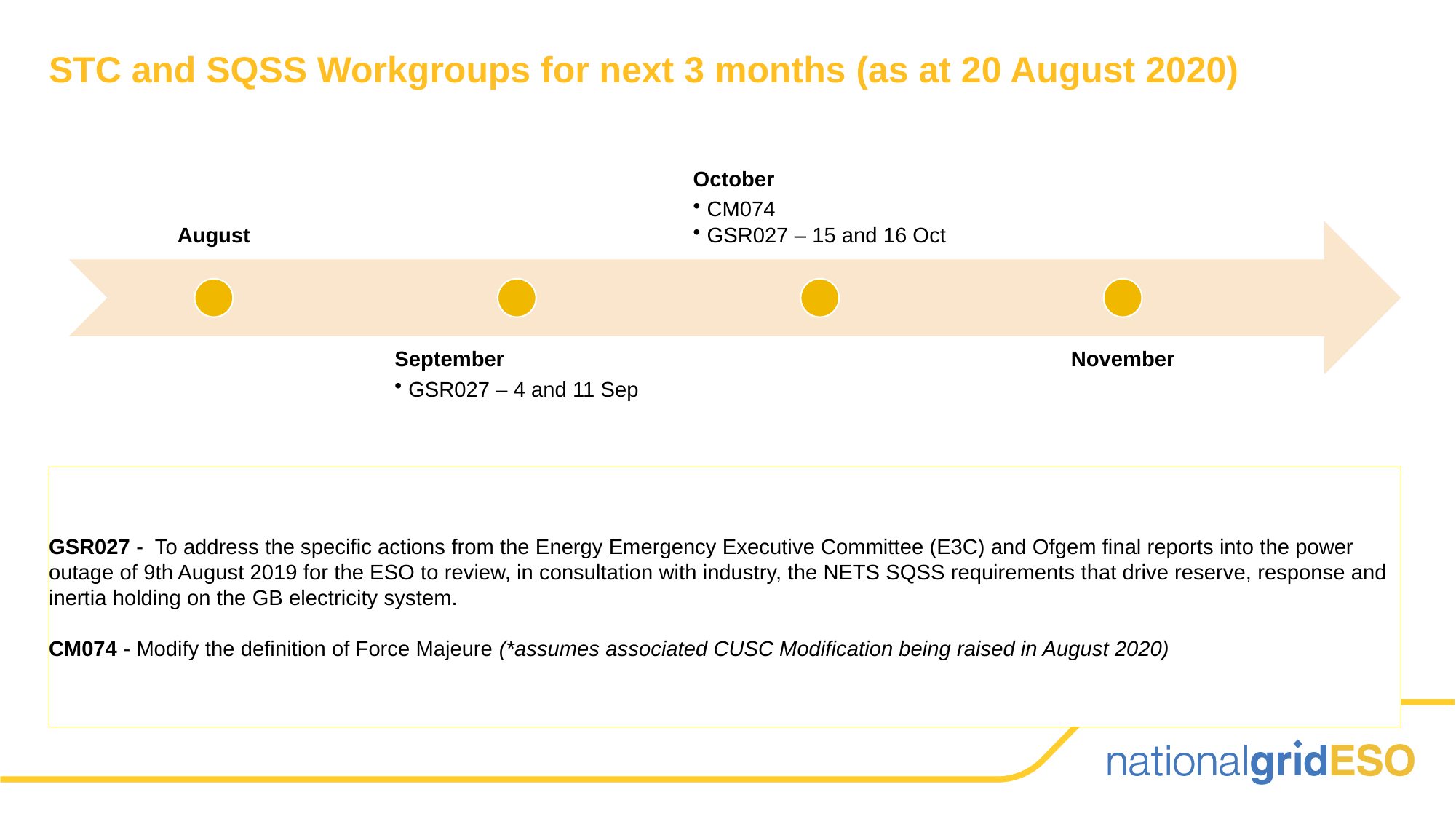

STC and SQSS Workgroups for next 3 months (as at 20 August 2020)
August
September
GSR027 – 4 and 11 Sep
October
CM074
GSR027 – 15 and 16 Oct
November
GSR027 -  To address the specific actions from the Energy Emergency Executive Committee (E3C) and Ofgem final reports into the power outage of 9th August 2019 for the ESO to review, in consultation with industry, the NETS SQSS requirements that drive reserve, response and inertia holding on the GB electricity system.

CM074 - Modify the definition of Force Majeure (*assumes associated CUSC Modification being raised in August 2020)